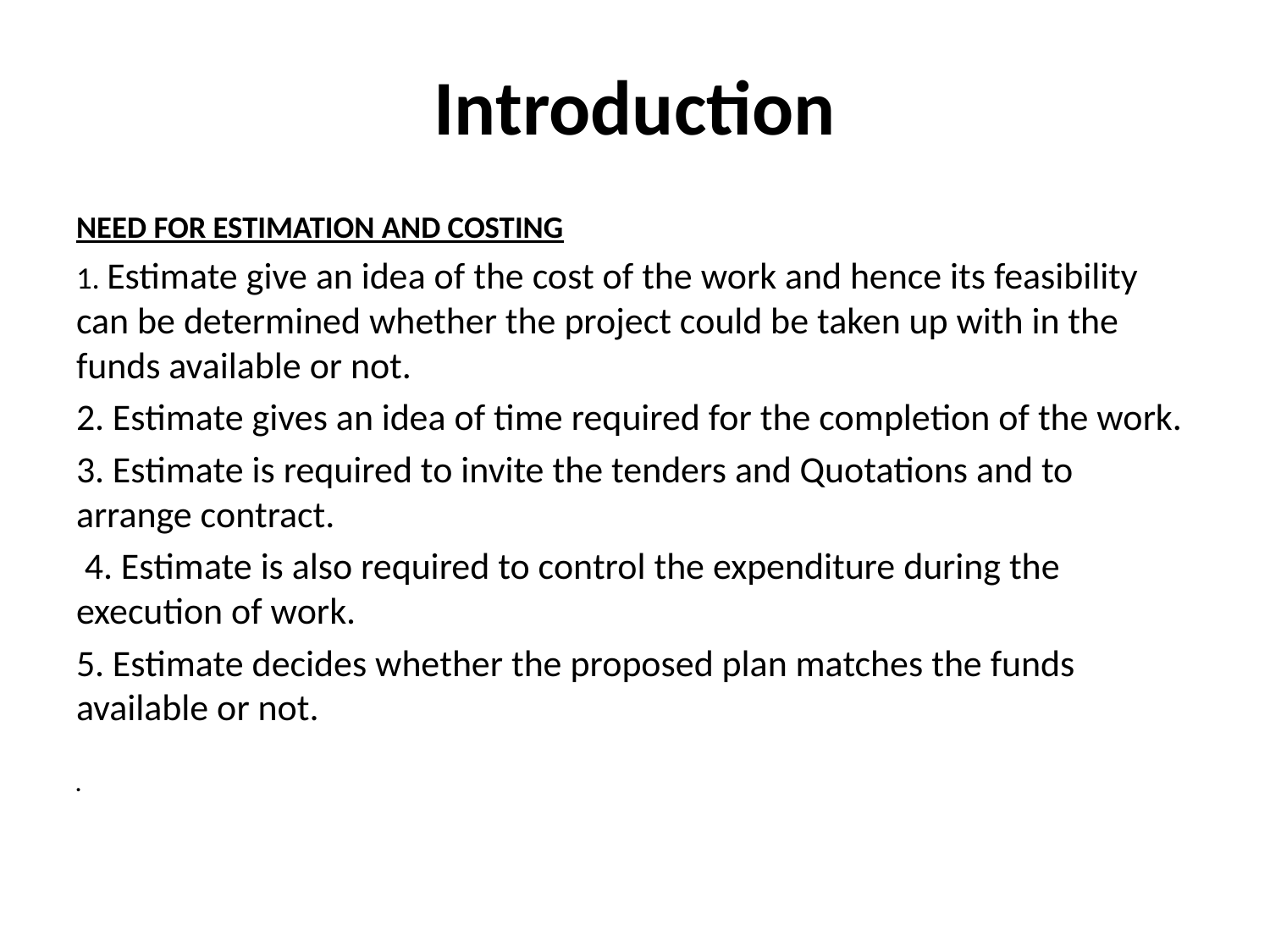

# Introduction
NEED FOR ESTIMATION AND COSTING
1. Estimate give an idea of the cost of the work and hence its feasibility can be determined whether the project could be taken up with in the funds available or not.
2. Estimate gives an idea of time required for the completion of the work.
3. Estimate is required to invite the tenders and Quotations and to arrange contract.
 4. Estimate is also required to control the expenditure during the execution of work.
5. Estimate decides whether the proposed plan matches the funds available or not.